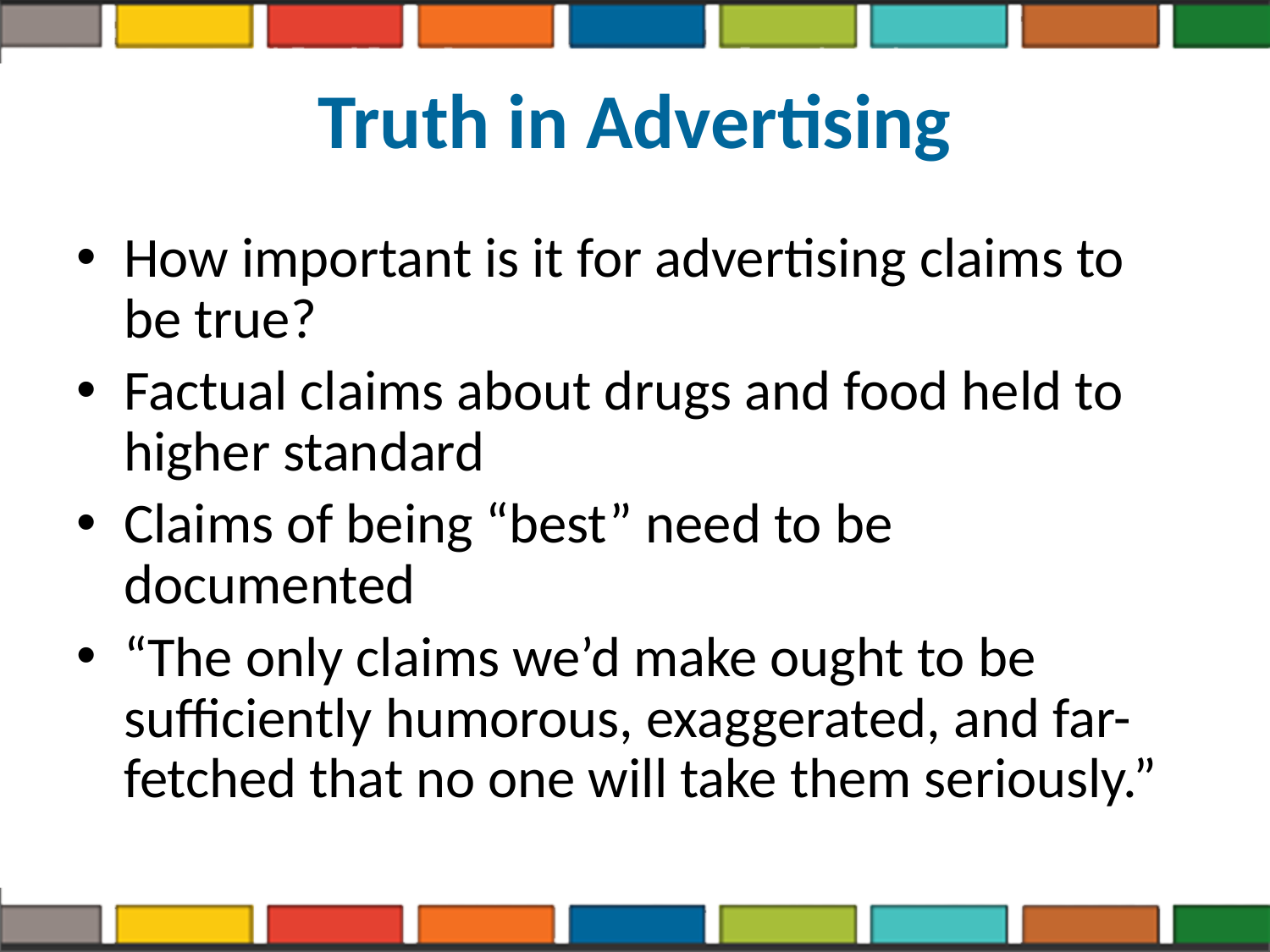

# Truth in Advertising
How important is it for advertising claims to be true?
Factual claims about drugs and food held to higher standard
Claims of being “best” need to be documented
“The only claims we’d make ought to be sufficiently humorous, exaggerated, and far-fetched that no one will take them seriously.”